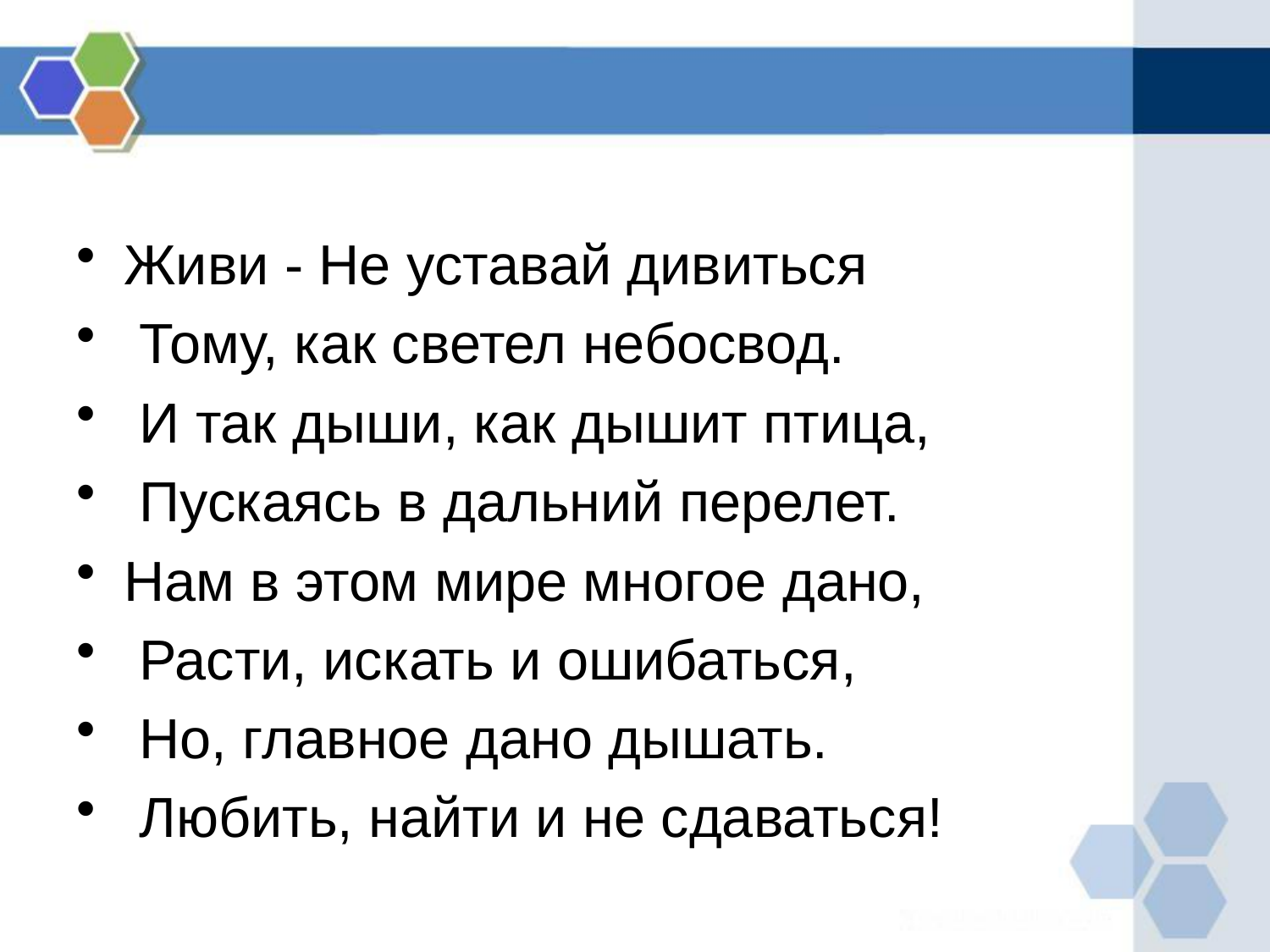

#
Живи - Не уставай дивиться
 Тому, как светел небосвод.
 И так дыши, как дышит птица,
 Пускаясь в дальний перелет.
Нам в этом мире многое дано,
 Расти, искать и ошибаться,
 Но, главное дано дышать.
 Любить, найти и не сдаваться!